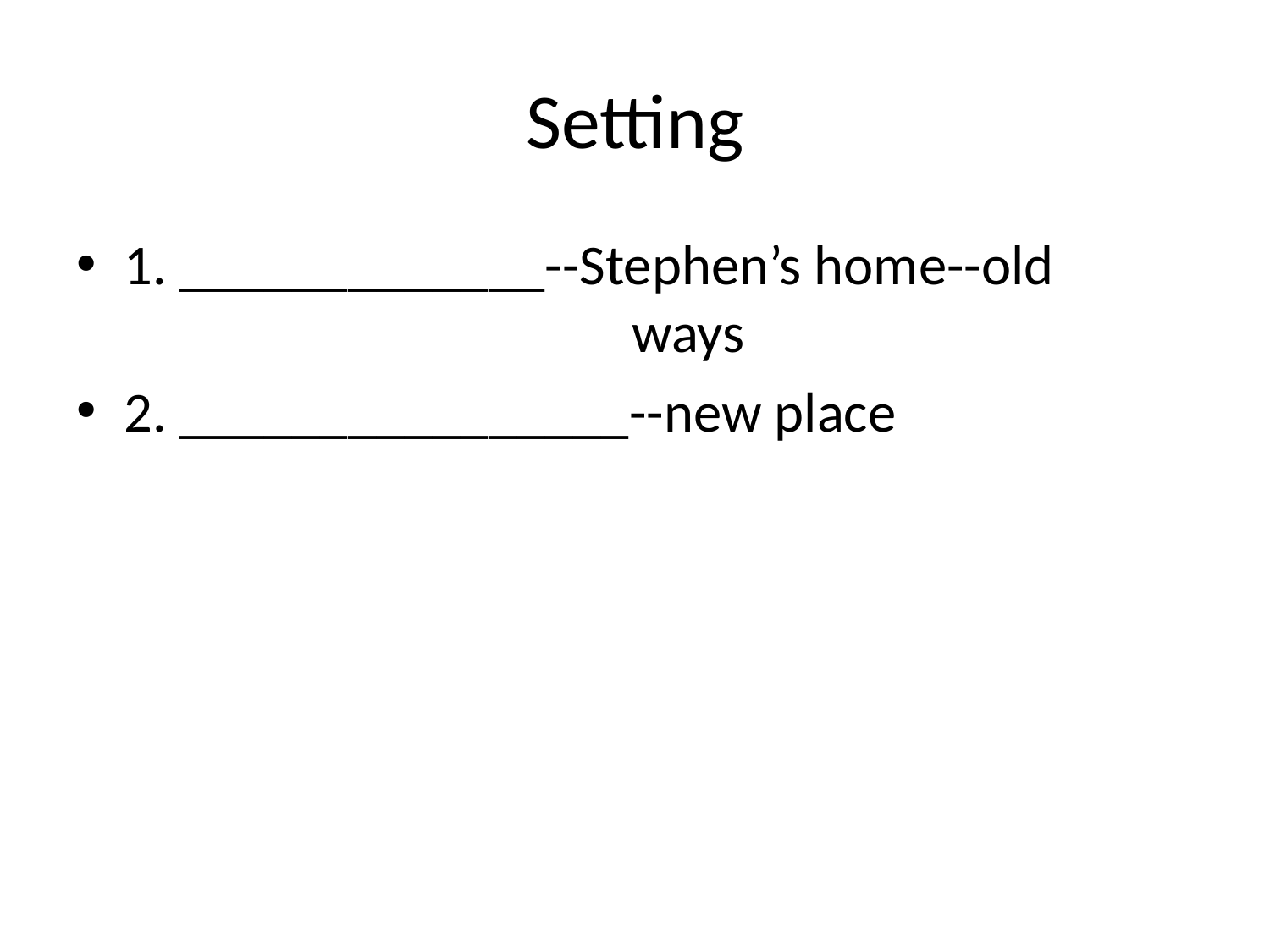

# Setting
1. _____________--Stephen’s home--old 					ways
2. ________________--new place